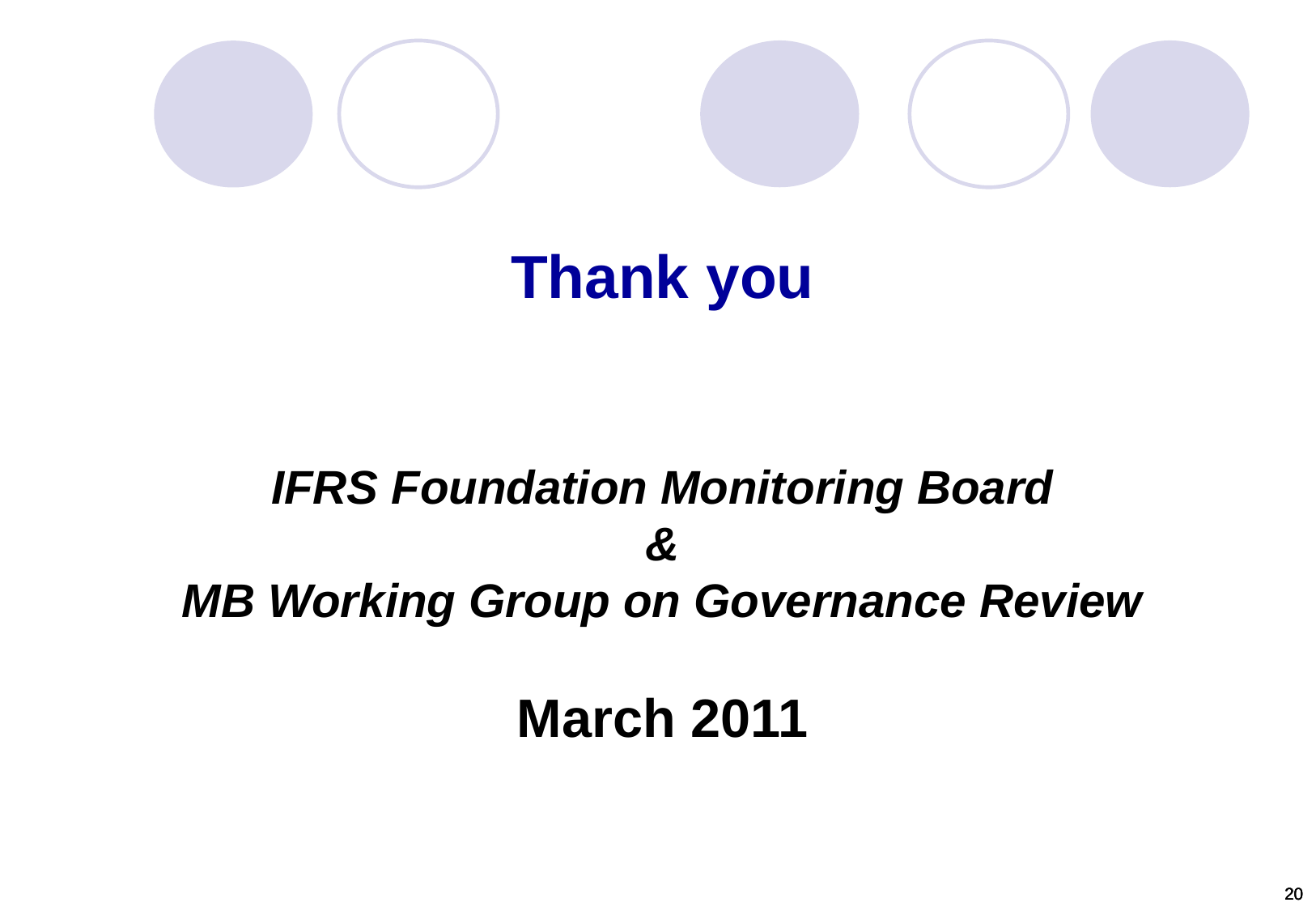

Thank you

IFRS Foundation Monitoring Board
&
MB Working Group on Governance Review

March 2011

20
20
20